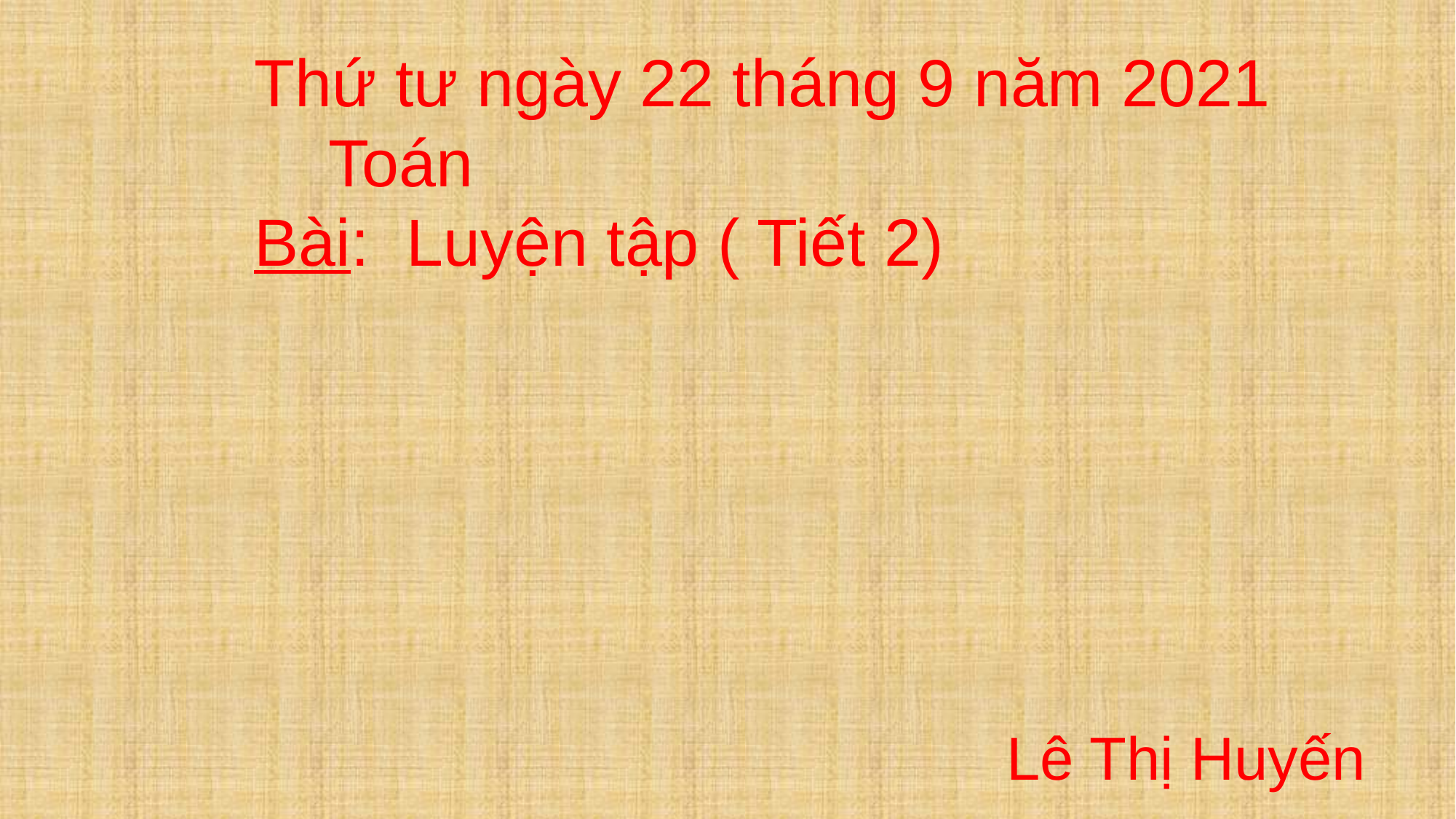

Thứ tư ngày 22 tháng 9 năm 2021
         Toán
     Bài:  Luyện tập ( Tiết 2)

Lê Thị Huyến